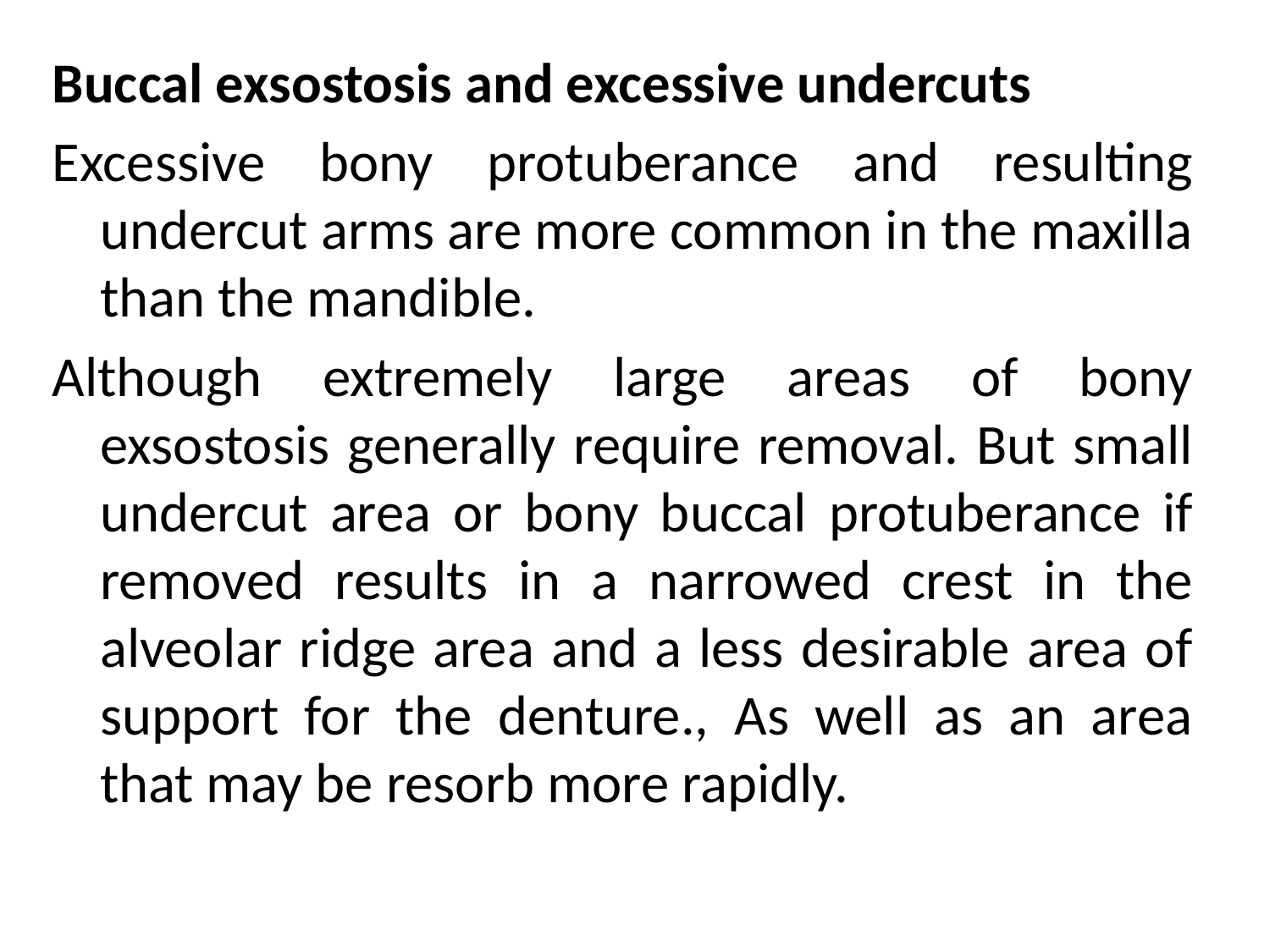

Buccal exsostosis and excessive undercuts
Excessive bony protuberance and resulting undercut arms are more common in the maxilla than the mandible.
Although extremely large areas of bony exsostosis generally require removal. But small undercut area or bony buccal protuberance if removed results in a narrowed crest in the alveolar ridge area and a less desirable area of support for the denture., As well as an area that may be resorb more rapidly.